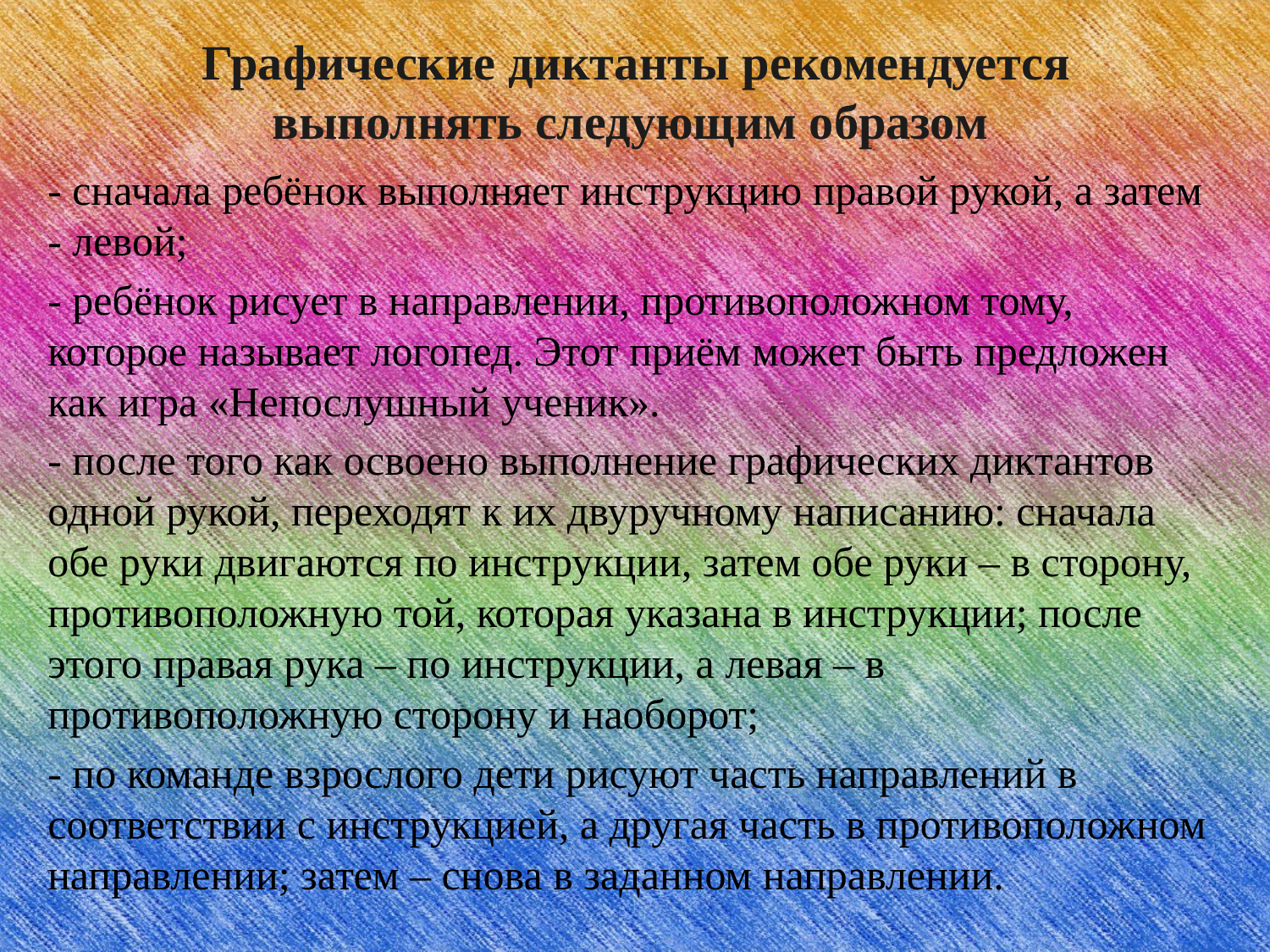

# Графические диктанты рекомендуется выполнять следующим образом
- сначала ребёнок выполняет инструкцию правой рукой, а затем - левой;
- ребёнок рисует в направлении, противоположном тому, которое называет логопед. Этот приём может быть предложен как игра «Непослушный ученик».
- после того как освоено выполнение графических диктантов одной рукой, переходят к их двуручному написанию: сначала обе руки двигаются по инструкции, затем обе руки – в сторону, противоположную той, которая указана в инструкции; после этого правая рука – по инструкции, а левая – в противоположную сторону и наоборот;
- по команде взрослого дети рисуют часть направлений в соответствии с инструкцией, а другая часть в противоположном направлении; затем – снова в заданном направлении.